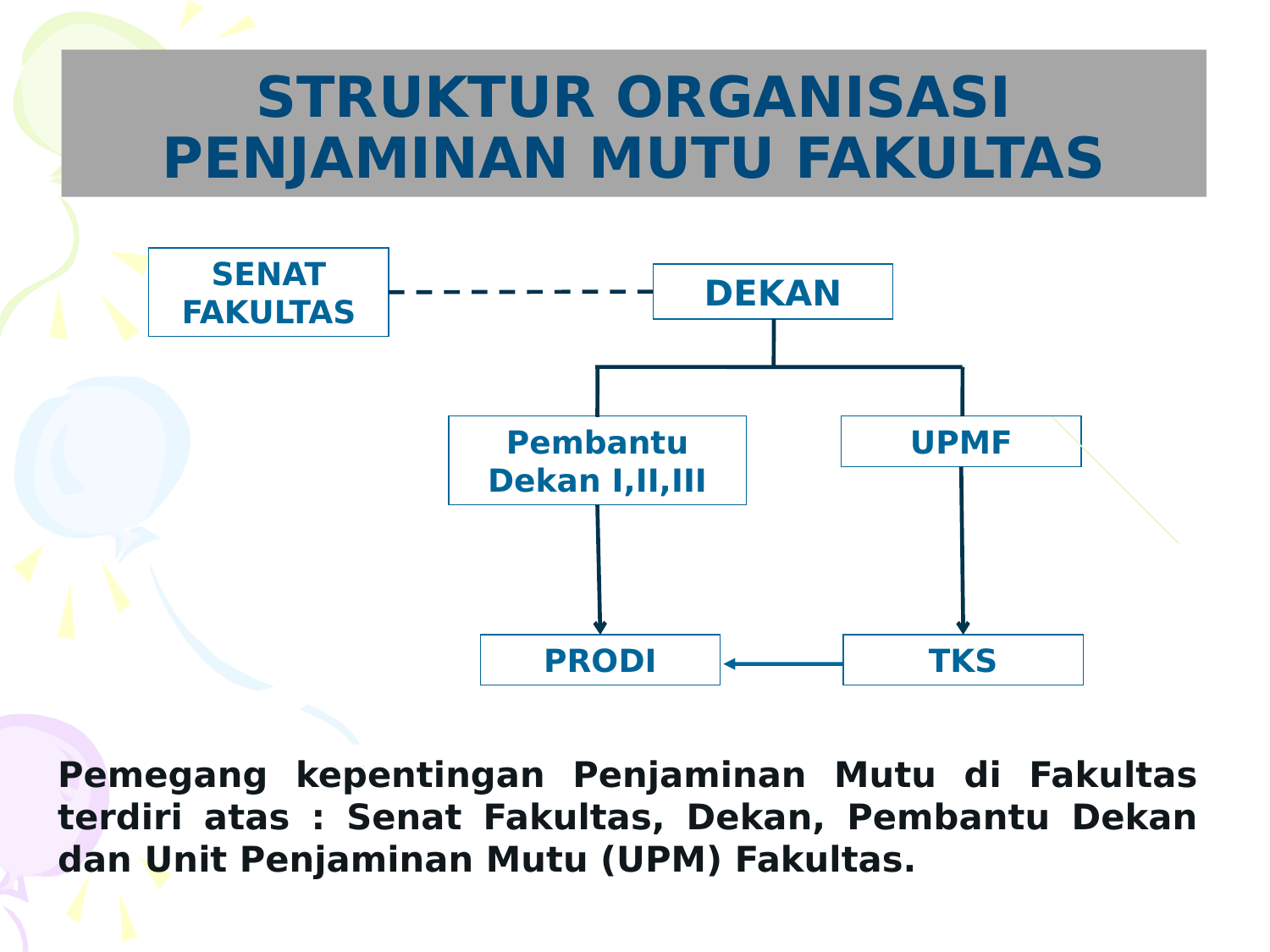

# STRUKTUR ORGANISASI PENJAMINAN MUTU FAKULTAS
SENAT FAKULTAS
DEKAN
UPMF
Pembantu Dekan I,II,III
PRODI
TKS

Pemegang kepentingan Penjaminan Mutu di Fakultas terdiri atas : Senat Fakultas, Dekan, Pembantu Dekan dan Unit Penjaminan Mutu (UPM) Fakultas.